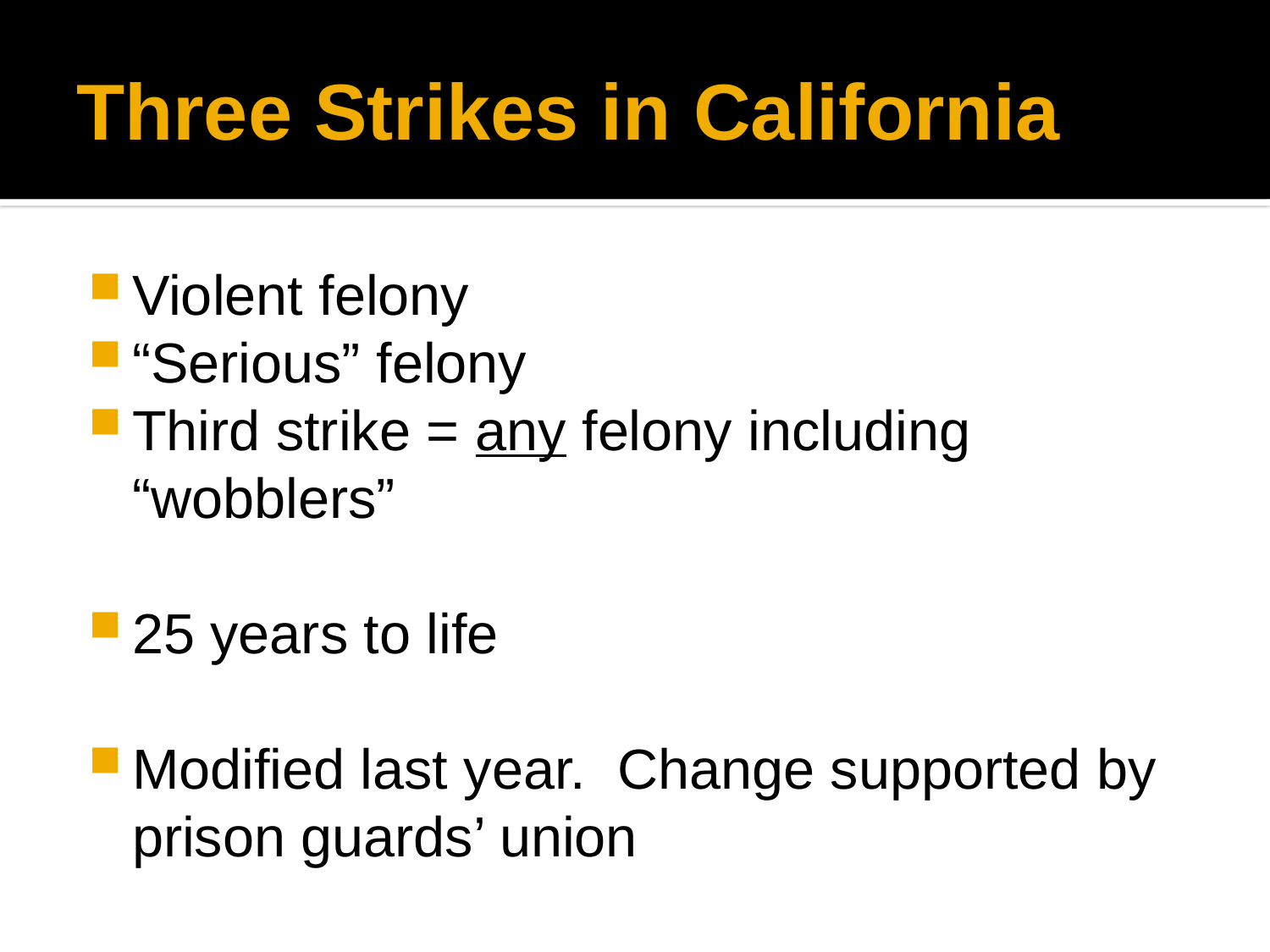

# Three Strikes in California
Violent felony
“Serious” felony
Third strike = any felony including “wobblers”

25 years to life

Modified last year.  Change supported by prison guards’ union